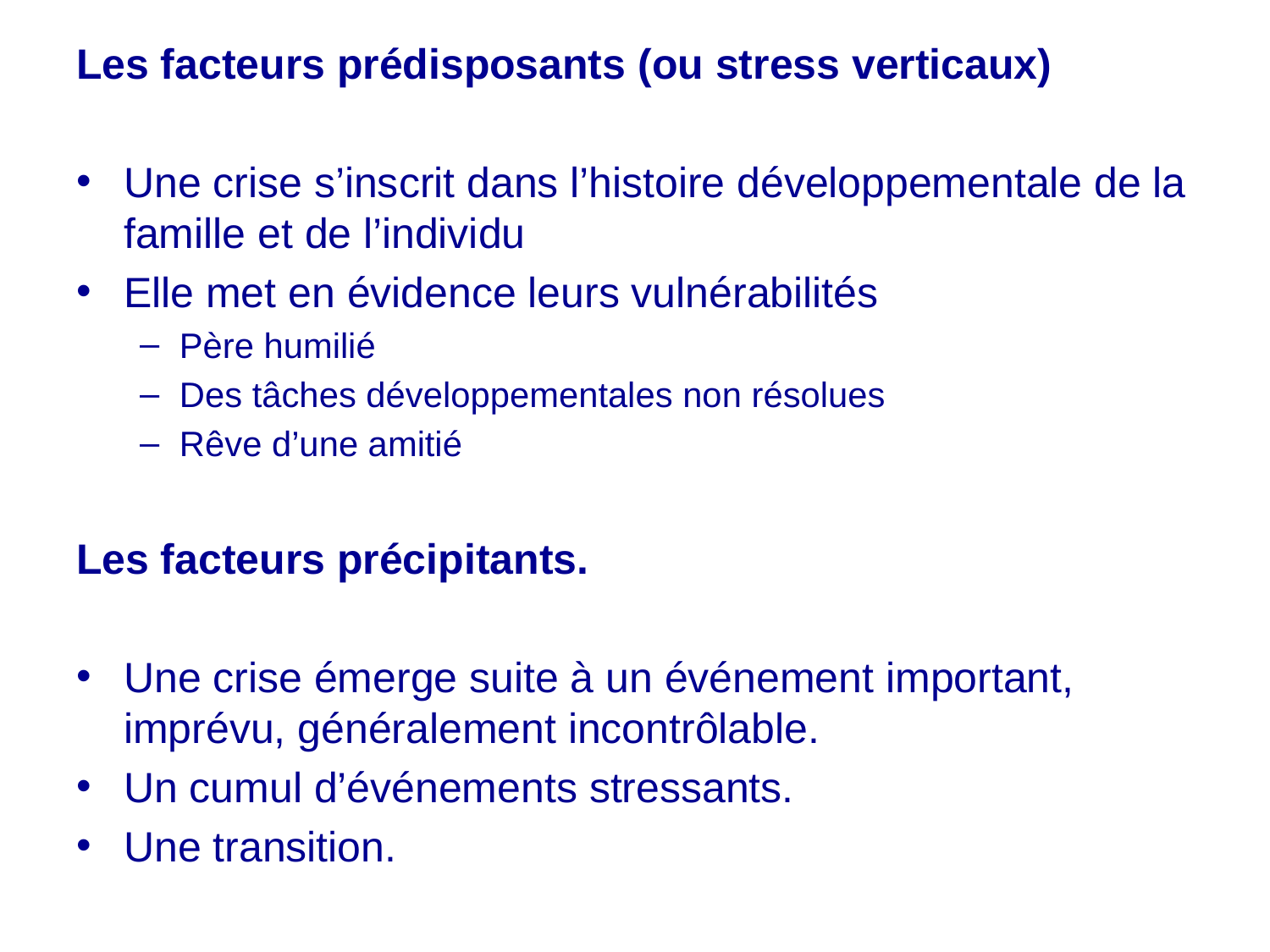

Les facteurs prédisposants (ou stress verticaux)

Une crise s’inscrit dans l’histoire développementale de la famille et de l’individu
Elle met en évidence leurs vulnérabilités
Père humilié
Des tâches développementales non résolues
Rêve d’une amitié

Les facteurs précipitants.

Une crise émerge suite à un événement important, imprévu, généralement incontrôlable.
Un cumul d’événements stressants.
Une transition.